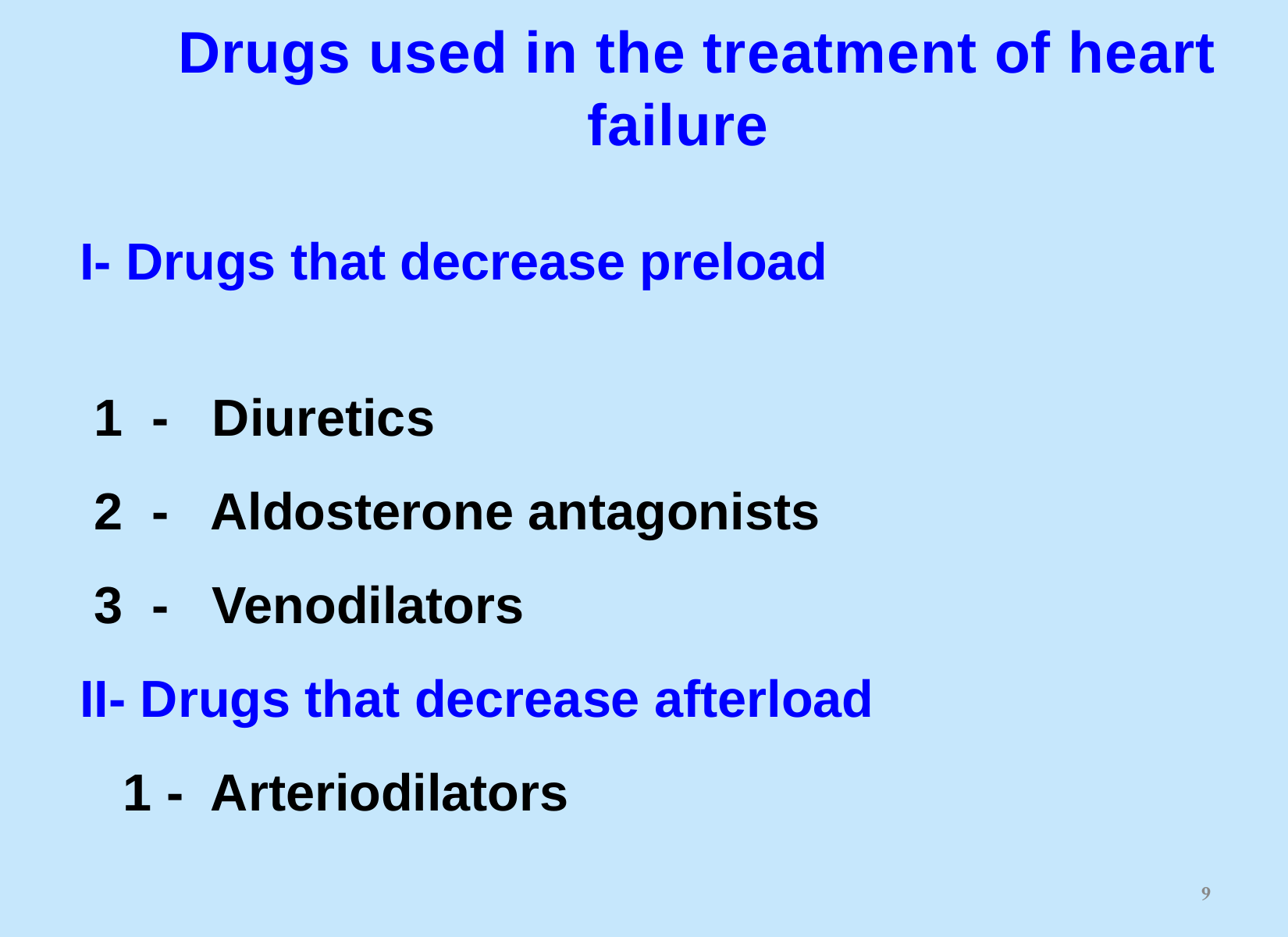

Drugs used in the treatment of heart failure

I- Drugs that decrease preload

 1  -   Diuretics
 2  -   Aldosterone antagonists
 3  -   Venodilators
II- Drugs that decrease afterload
   1 -  Arteriodilators

9